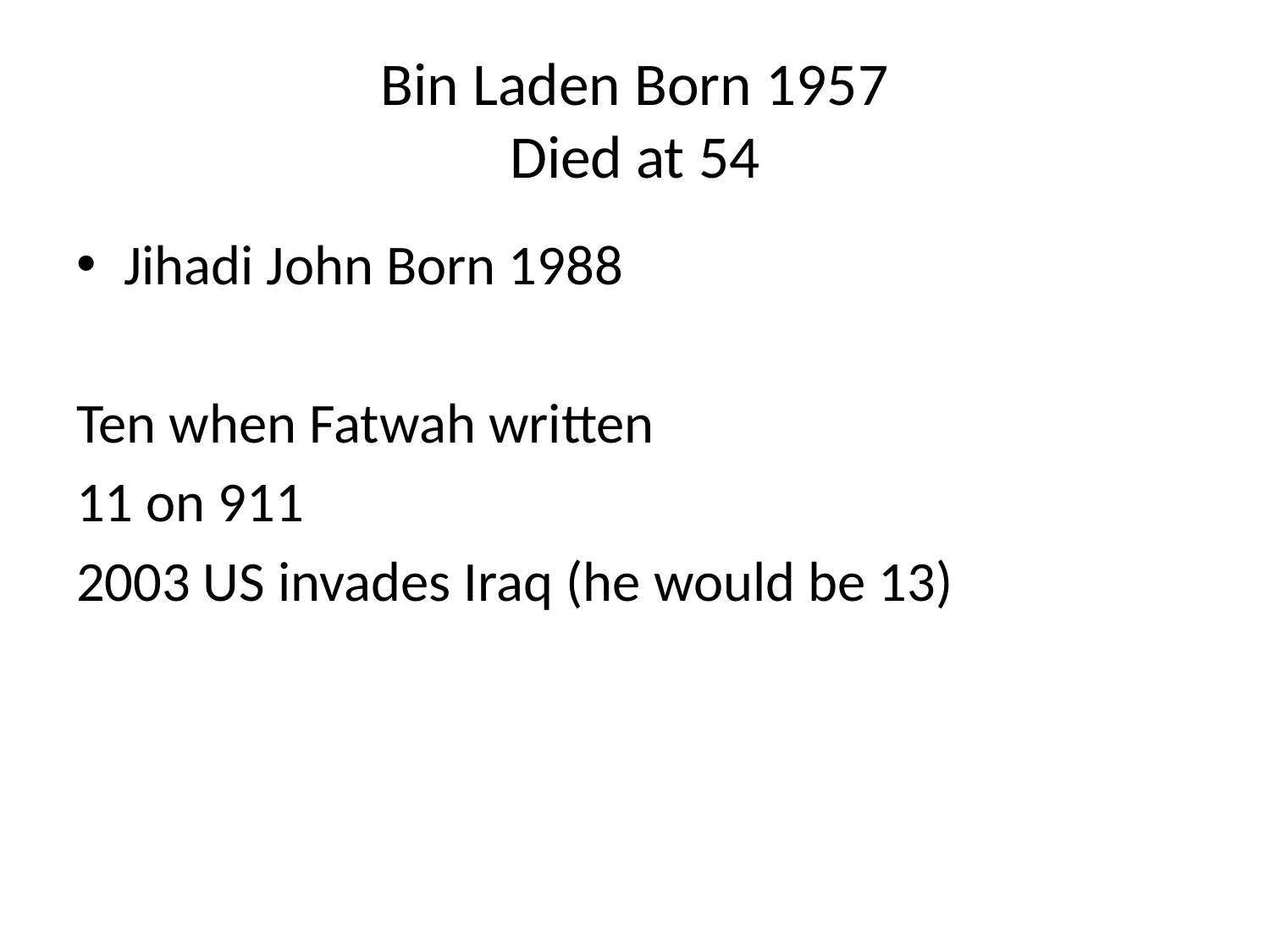

# Bin Laden Born 1957 Died at 54
Jihadi John Born 1988

Ten when Fatwah written
11 on 911
2003 US invades Iraq (he would be 13)